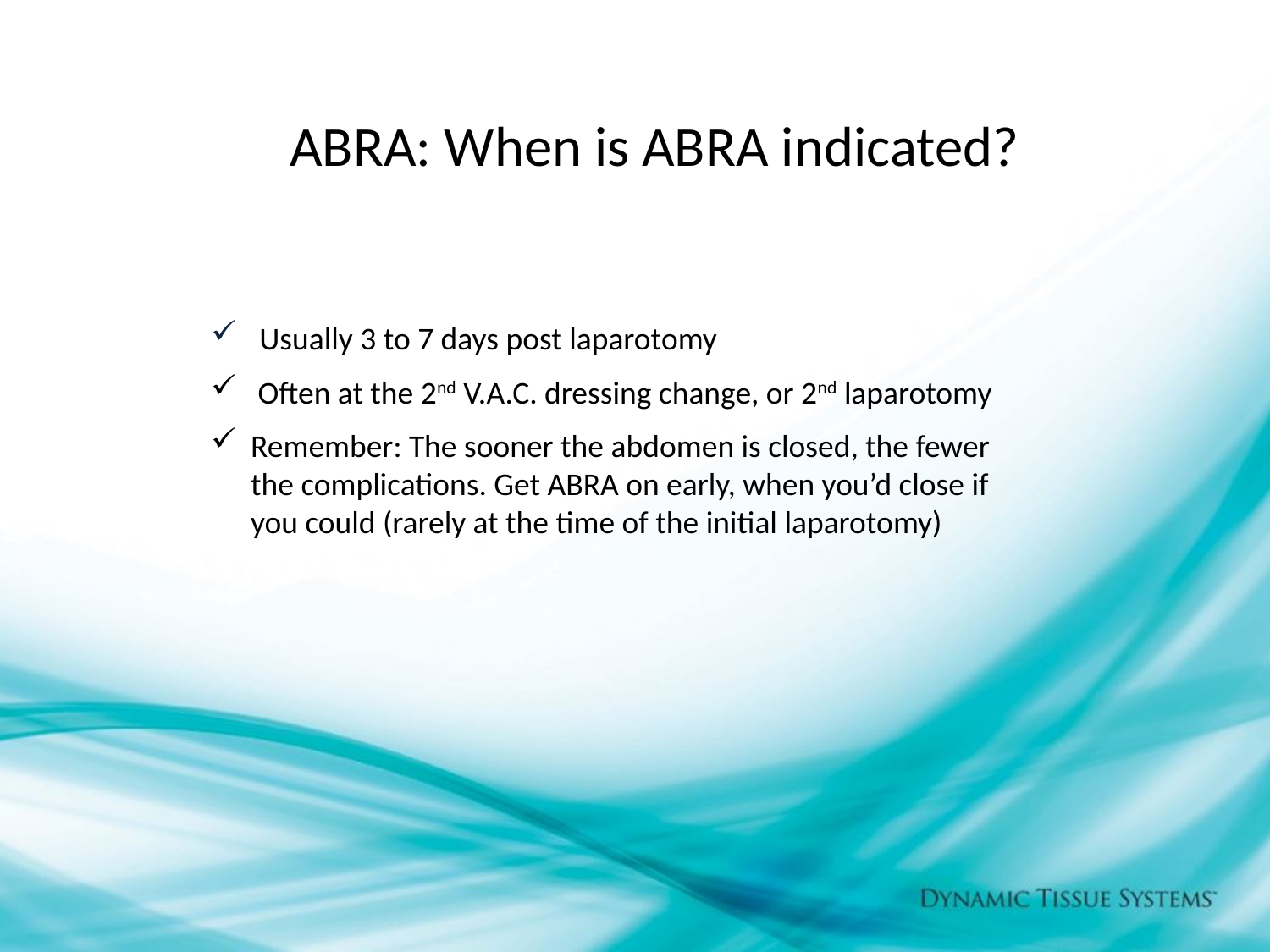

ABRA: When is ABRA indicated?
 Usually 3 to 7 days post laparotomy
 Often at the 2nd V.A.C. dressing change, or 2nd laparotomy
Remember: The sooner the abdomen is closed, the fewer the complications. Get ABRA on early, when you’d close if you could (rarely at the time of the initial laparotomy)